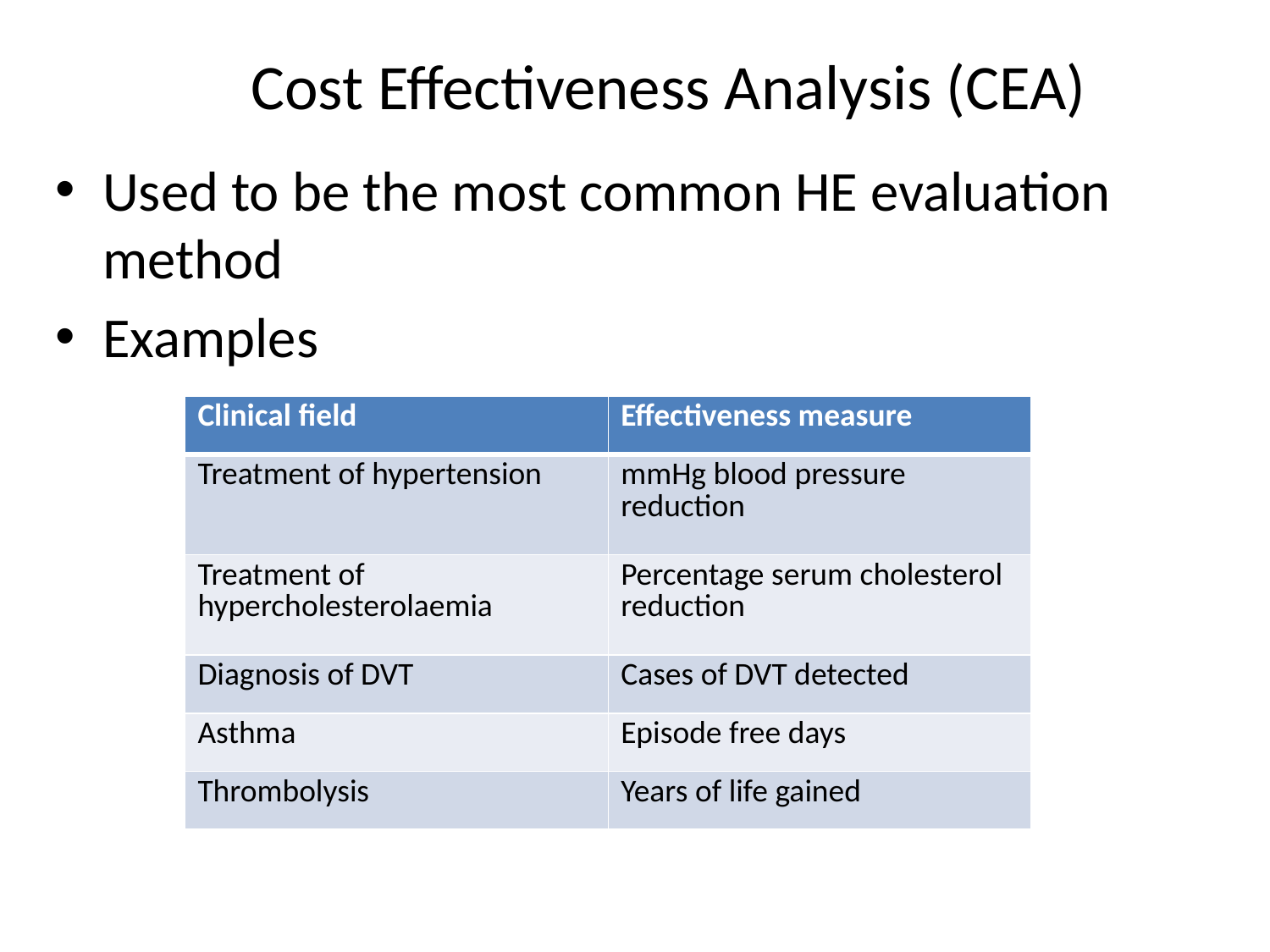

# Cost Effectiveness Analysis (CEA)
Used to be the most common HE evaluation method
Examples
| Clinical field | Effectiveness measure |
| --- | --- |
| Treatment of hypertension | mmHg blood pressure reduction |
| Treatment of hypercholesterolaemia | Percentage serum cholesterol reduction |
| Diagnosis of DVT | Cases of DVT detected |
| Asthma | Episode free days |
| Thrombolysis | Years of life gained |